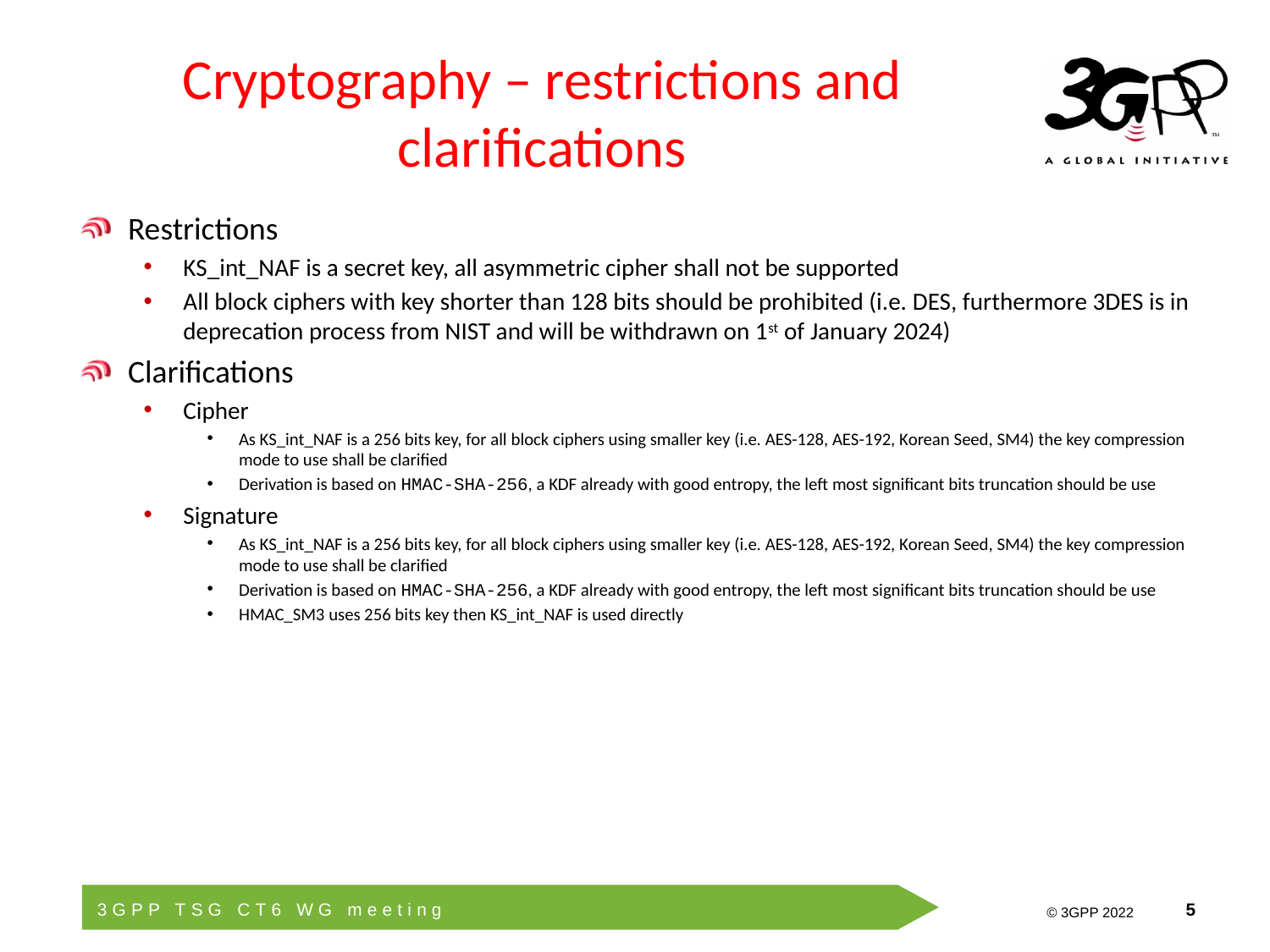

# Cryptography – restrictions and clarifications
Restrictions
KS_int_NAF is a secret key, all asymmetric cipher shall not be supported
All block ciphers with key shorter than 128 bits should be prohibited (i.e. DES, furthermore 3DES is in deprecation process from NIST and will be withdrawn on 1st of January 2024)
Clarifications
Cipher
As KS_int_NAF is a 256 bits key, for all block ciphers using smaller key (i.e. AES-128, AES-192, Korean Seed, SM4) the key compression mode to use shall be clarified
Derivation is based on HMAC-SHA-256, a KDF already with good entropy, the left most significant bits truncation should be use
Signature
As KS_int_NAF is a 256 bits key, for all block ciphers using smaller key (i.e. AES-128, AES-192, Korean Seed, SM4) the key compression mode to use shall be clarified
Derivation is based on HMAC-SHA-256, a KDF already with good entropy, the left most significant bits truncation should be use
HMAC_SM3 uses 256 bits key then KS_int_NAF is used directly